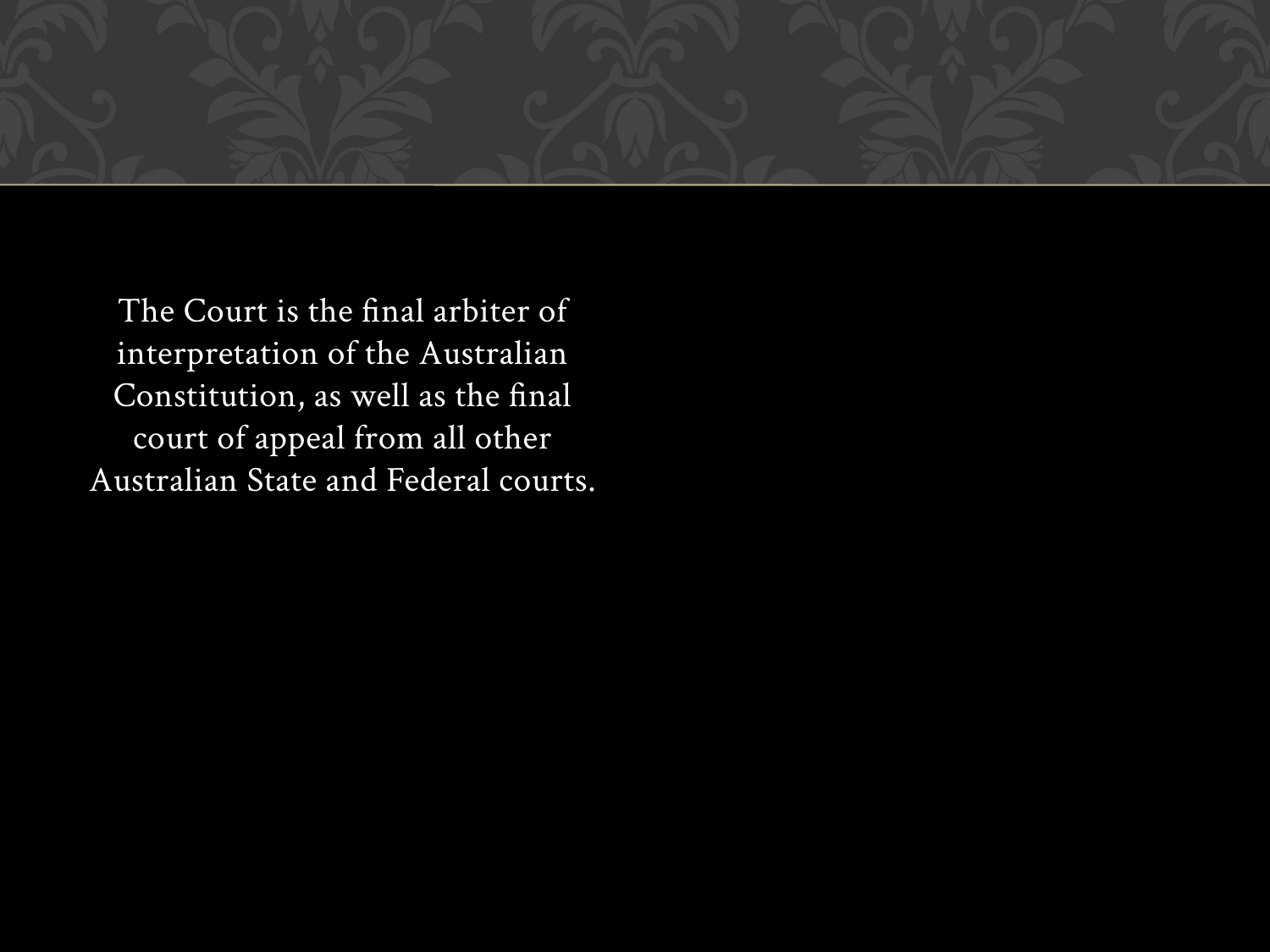

#
The Court is the final arbiter of interpretation of the Australian Constitution, as well as the final court of appeal from all other Australian State and Federal courts.